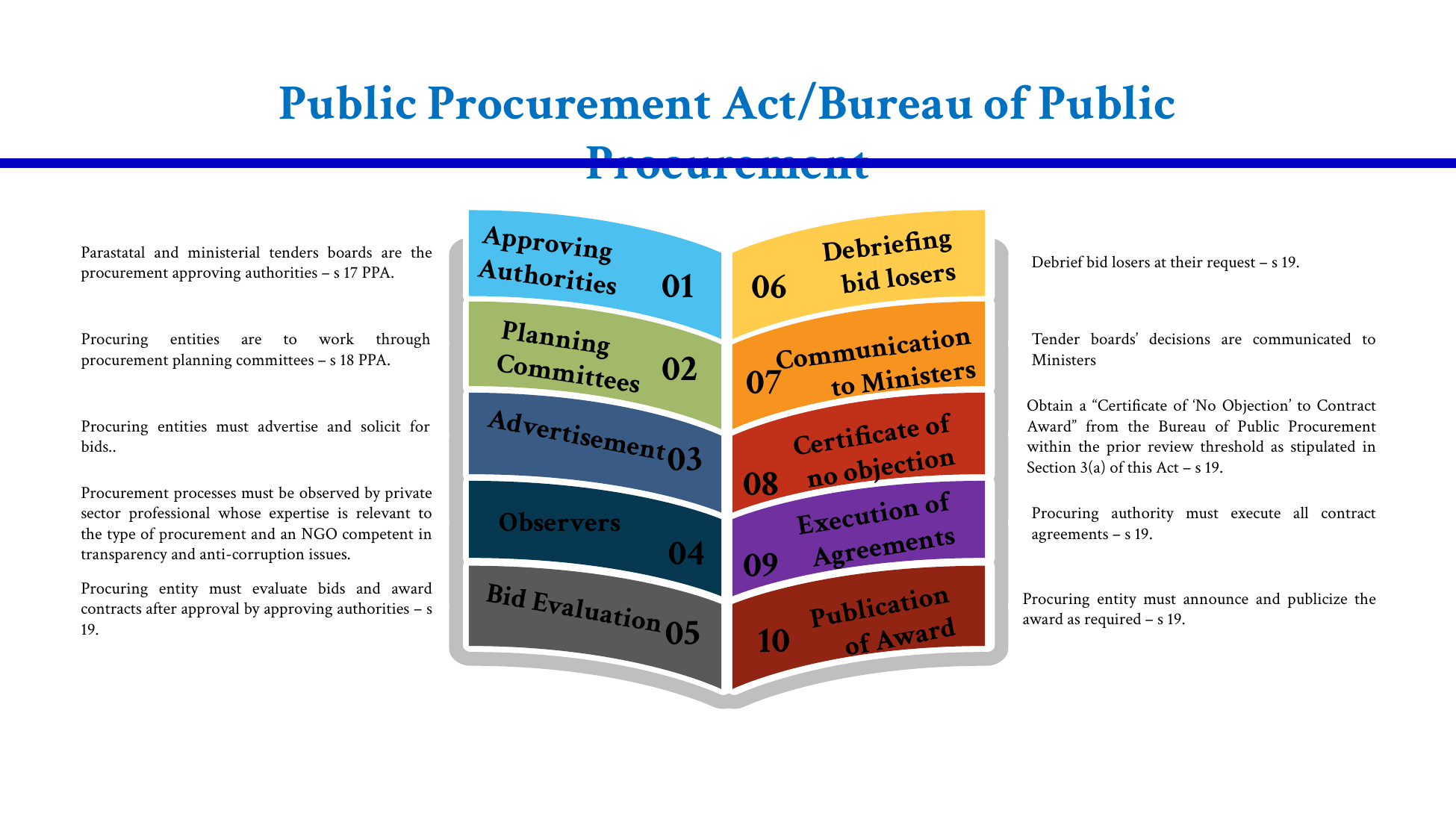

Public Procurement Act/Bureau of Public Procurement

Debriefing bid losers
Approving Authorities
Parastatal and ministerial tenders boards are the procurement approving authorities – s 17 PPA.

Debrief bid losers at their request – s 19.
06

Planning Committees
Procuring entities are to work through procurement planning committees – s 18 PPA.
Tender boards’ decisions are communicated to Ministers
Communication to Ministers
02
07
Obtain a “Certificate of ‘No Objection’ to Contract Award” from the Bureau of Public Procurement within the prior review threshold as stipulated in Section 3(a) of this Act – s 19.

Procuring entities must advertise and solicit for bids..
Advertisement
Certificate of no objection
08
Procurement processes must be observed by private sector professional whose expertise is relevant to the type of procurement and an NGO competent in transparency and anti-corruption issues.

Execution of Agreements
Procuring authority must execute all contract agreements – s 19.
Observers
04
09

Procuring entity must evaluate bids and award contracts after approval by approving authorities – s 19.
Procuring entity must announce and publicize the award as required – s 19.
Publication of Award
Bid Evaluation
05
10
01
03